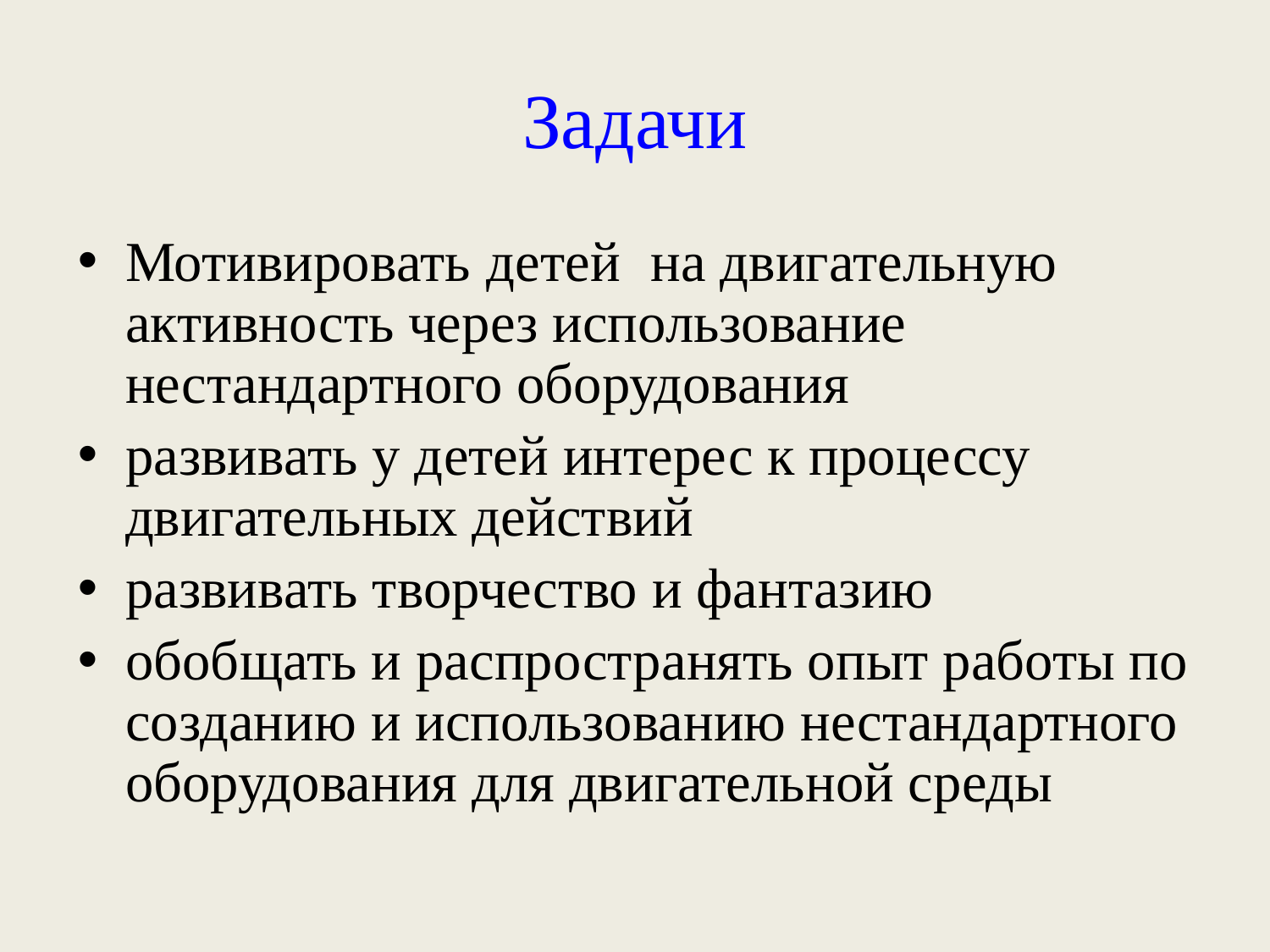

# Задачи
Мотивировать детей  на двигательную активность через использование нестандартного оборудования
развивать у детей интерес к процессу двигательных действий
развивать творчество и фантазию
обобщать и распространять опыт работы по созданию и использованию нестандартного оборудования для двигательной среды